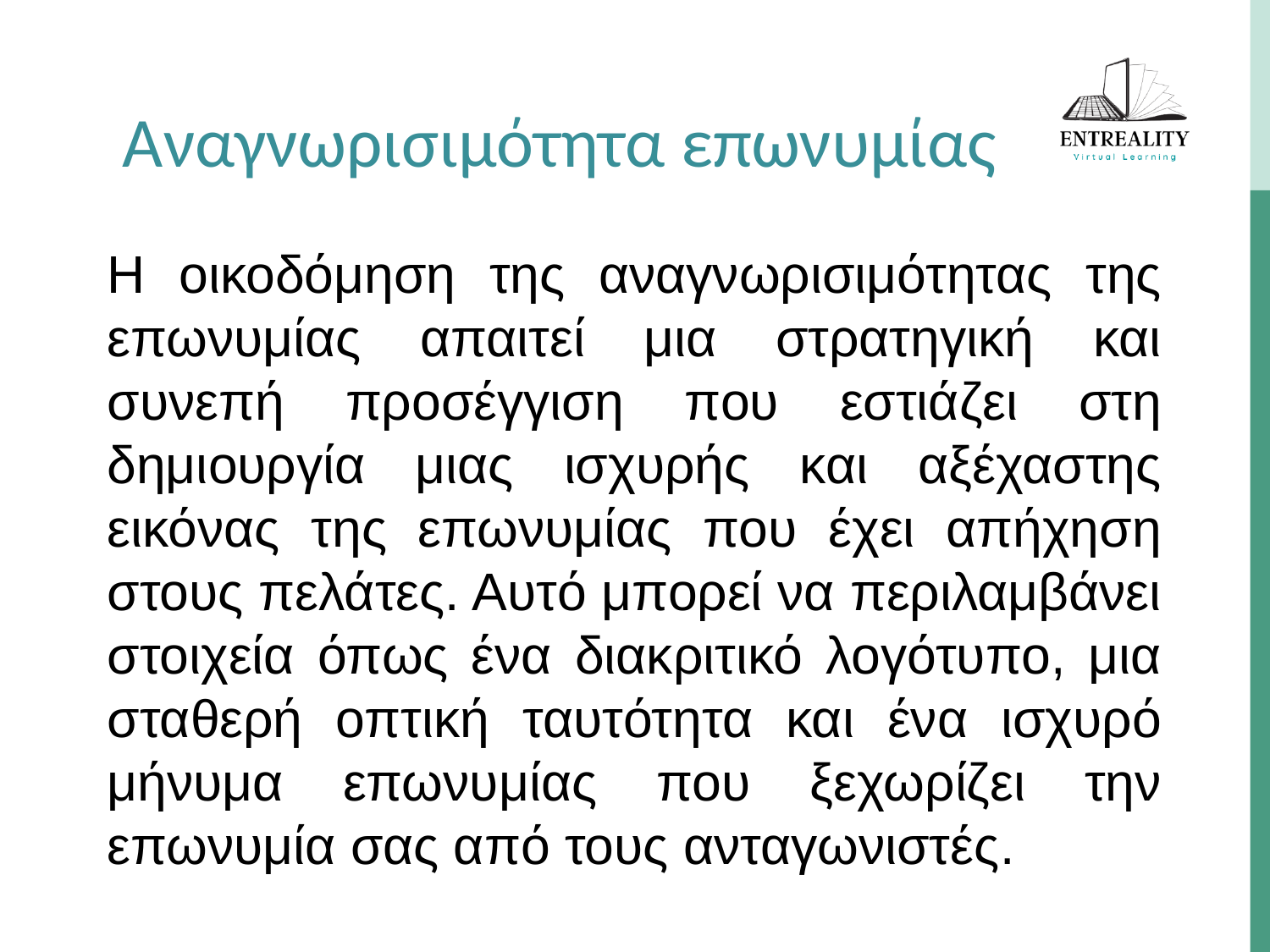

Αναγνωρισιμότητα επωνυμίας
Η οικοδόμηση της αναγνωρισιμότητας της επωνυμίας απαιτεί μια στρατηγική και συνεπή προσέγγιση που εστιάζει στη δημιουργία μιας ισχυρής και αξέχαστης εικόνας της επωνυμίας που έχει απήχηση στους πελάτες. Αυτό μπορεί να περιλαμβάνει στοιχεία όπως ένα διακριτικό λογότυπο, μια σταθερή οπτική ταυτότητα και ένα ισχυρό μήνυμα επωνυμίας που ξεχωρίζει την επωνυμία σας από τους ανταγωνιστές.